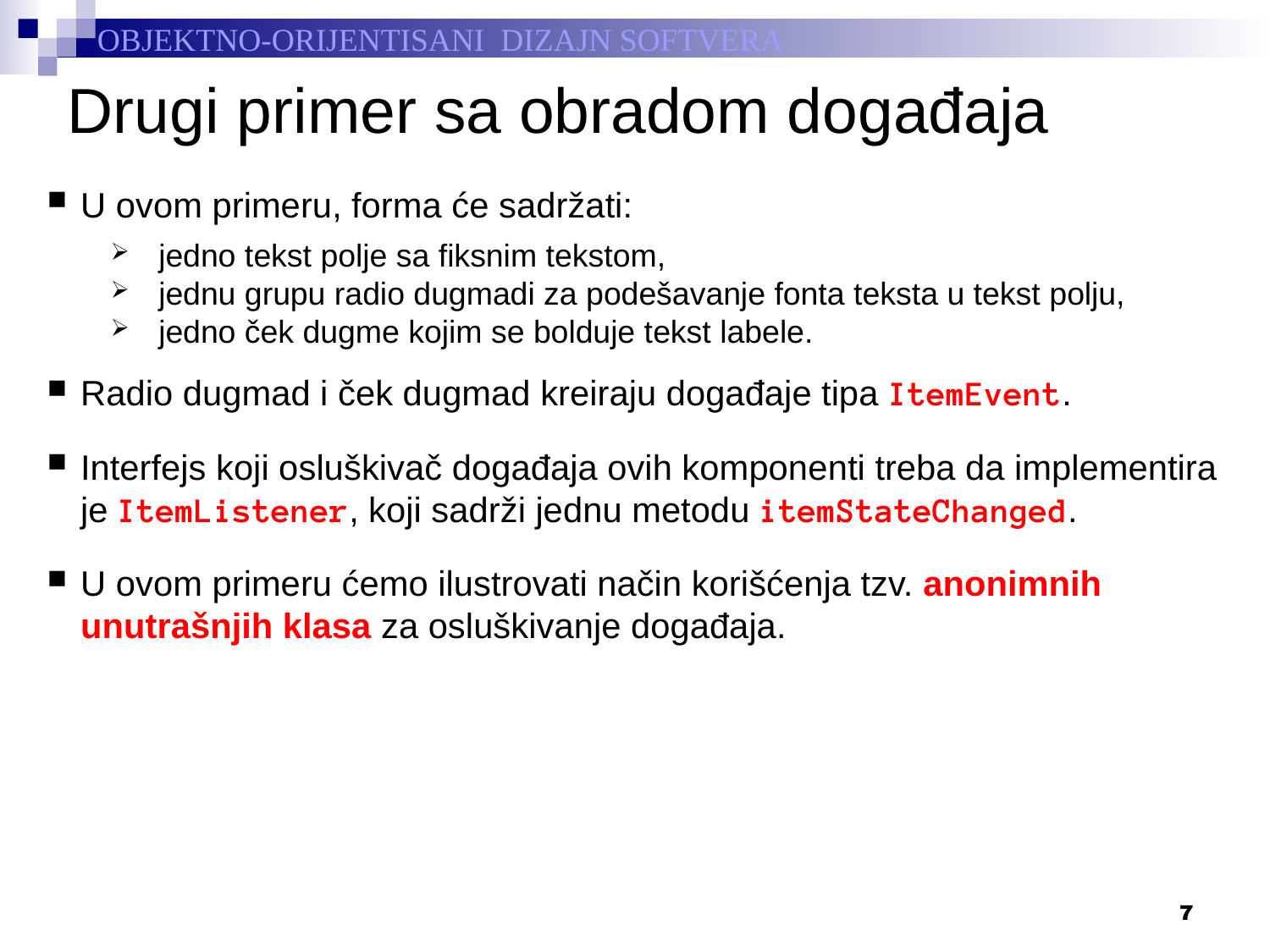

# Drugi primer sa obradom događaja
U ovom primeru, forma će sadržati:
jedno tekst polje sa fiksnim tekstom,
jednu grupu radio dugmadi za podešavanje fonta teksta u tekst polju,
jedno ček dugme kojim se bolduje tekst labele.
Radio dugmad i ček dugmad kreiraju događaje tipa ItemEvent.
Interfejs koji osluškivač događaja ovih komponenti treba da implementira je ItemListener, koji sadrži jednu metodu itemStateChanged.
U ovom primeru ćemo ilustrovati način korišćenja tzv. anonimnih unutrašnjih klasa za osluškivanje događaja.
7